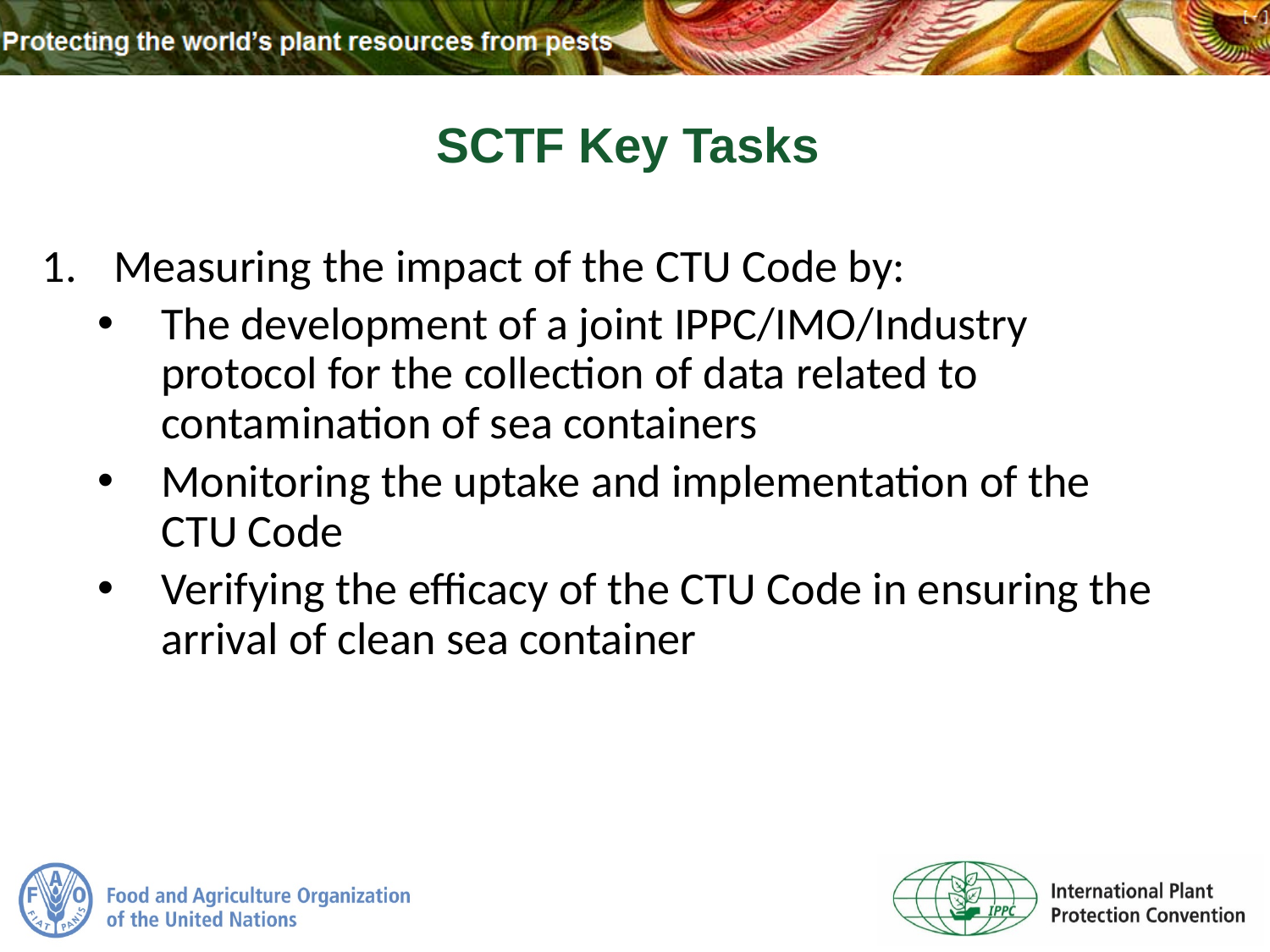

# SCTF Key Tasks
Measuring the impact of the CTU Code by:
The development of a joint IPPC/IMO/Industry protocol for the collection of data related to contamination of sea containers
Monitoring the uptake and implementation of the  CTU Code
Verifying the efficacy of the CTU Code in ensuring the arrival of clean sea container